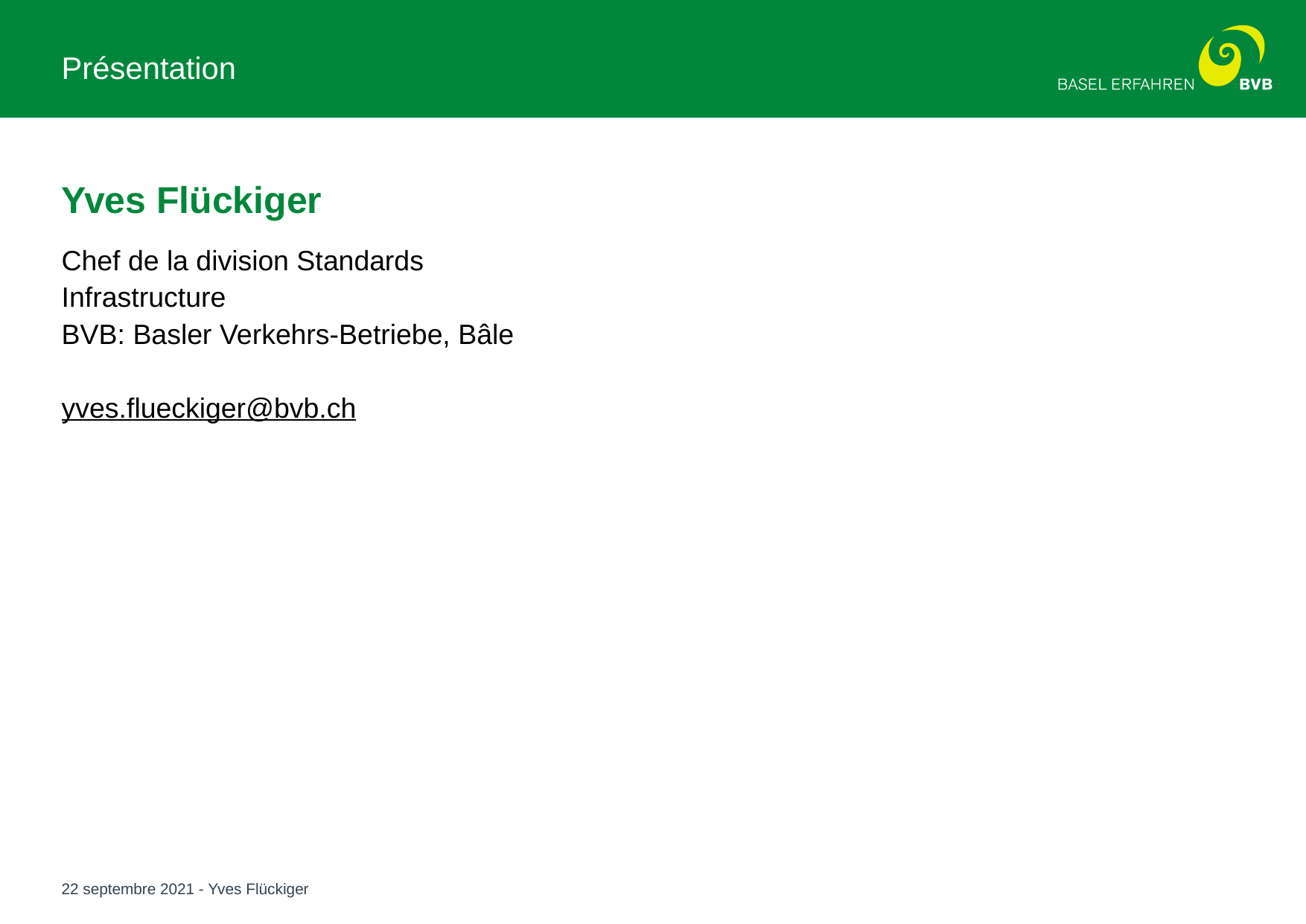

# Présentation
Yves Flückiger
Chef de la division Standards
Infrastructure
BVB: Basler Verkehrs-Betriebe, Bâle

yves.flueckiger@bvb.ch

22 septembre 2021 - Yves Flückiger